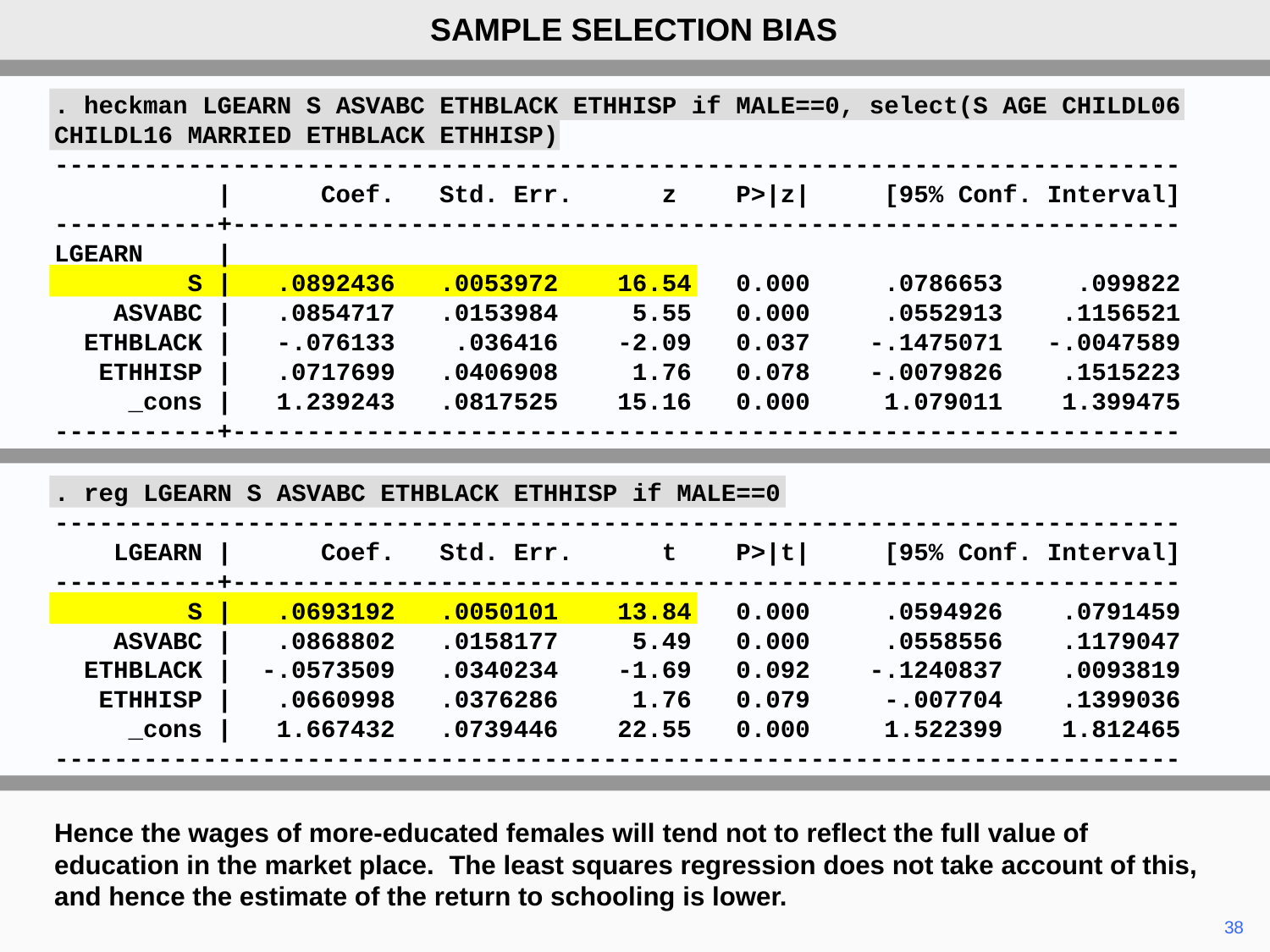

SAMPLE SELECTION BIAS

. heckman LGEARN S ASVABC ETHBLACK ETHHISP if MALE==0, select(S AGE CHILDL06 CHILDL16 MARRIED ETHBLACK ETHHISP)
----------------------------------------------------------------------------
           |      Coef.   Std. Err.      z    P>|z|     [95% Conf. Interval]
-----------+----------------------------------------------------------------
LGEARN     |
         S |   .0892436   .0053972    16.54   0.000     .0786653     .099822
    ASVABC |   .0854717   .0153984     5.55   0.000     .0552913    .1156521
  ETHBLACK |   -.076133    .036416    -2.09   0.037    -.1475071   -.0047589
   ETHHISP |   .0717699   .0406908     1.76   0.078    -.0079826    .1515223
     _cons |   1.239243   .0817525    15.16   0.000     1.079011    1.399475
-----------+----------------------------------------------------------------

. reg LGEARN S ASVABC ETHBLACK ETHHISP if MALE==0
----------------------------------------------------------------------------
    LGEARN |      Coef.   Std. Err.      t    P>|t|     [95% Conf. Interval]
-----------+----------------------------------------------------------------
         S |   .0693192   .0050101    13.84   0.000     .0594926    .0791459
    ASVABC |   .0868802   .0158177     5.49   0.000     .0558556    .1179047
  ETHBLACK |  -.0573509   .0340234    -1.69   0.092    -.1240837    .0093819
   ETHHISP |   .0660998   .0376286     1.76   0.079     -.007704    .1399036
     _cons |   1.667432   .0739446    22.55   0.000     1.522399    1.812465
----------------------------------------------------------------------------

Hence the wages of more-educated females will tend not to reflect the full value of education in the market place.  The least squares regression does not take account of this, and hence the estimate of the return to schooling is lower.
	38